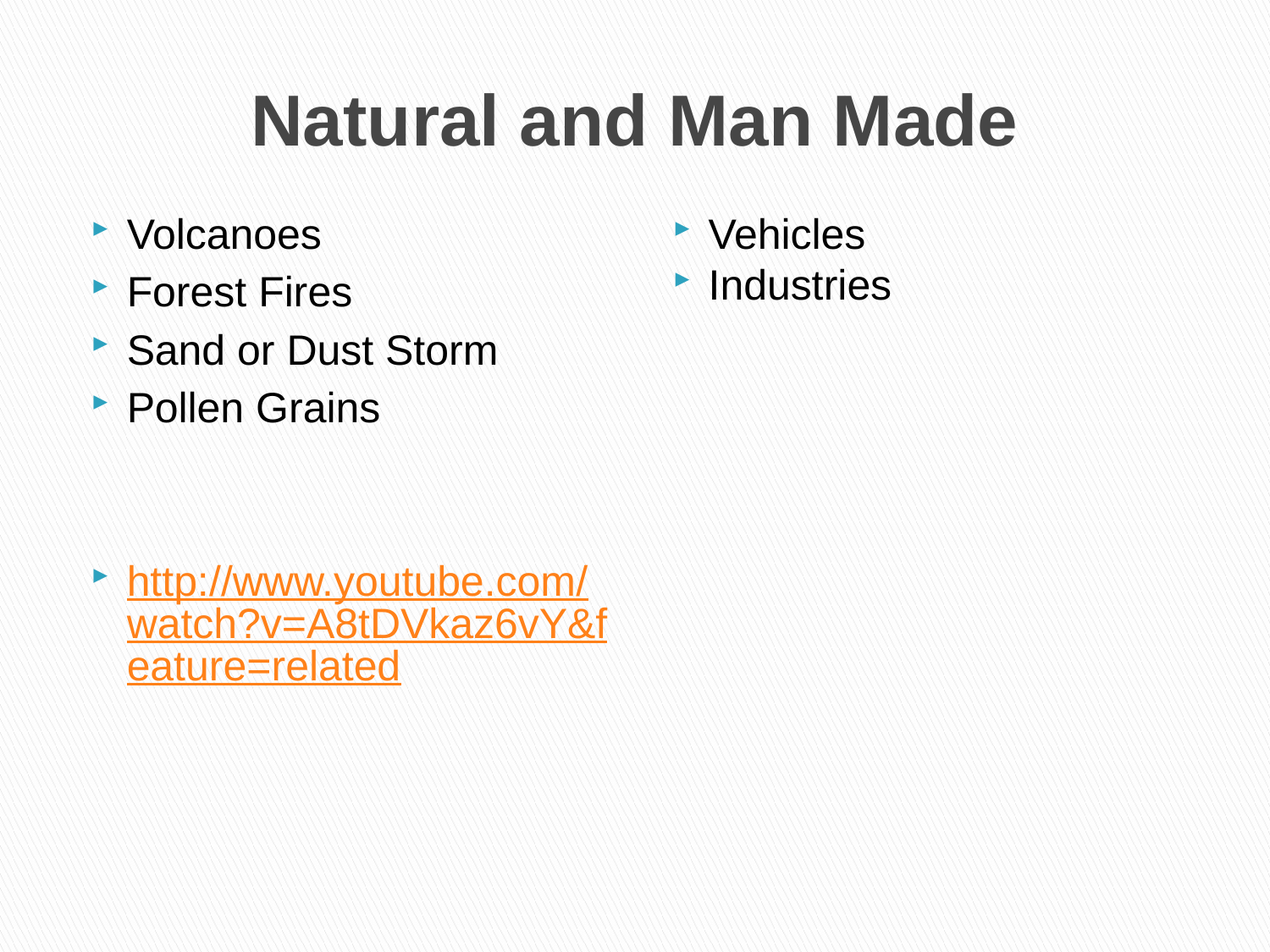

# Natural and Man Made
Volcanoes
Forest Fires
Sand or Dust Storm
Pollen Grains

http://www.youtube.com/watch?v=A8tDVkaz6vY&feature=related

Vehicles
Industries